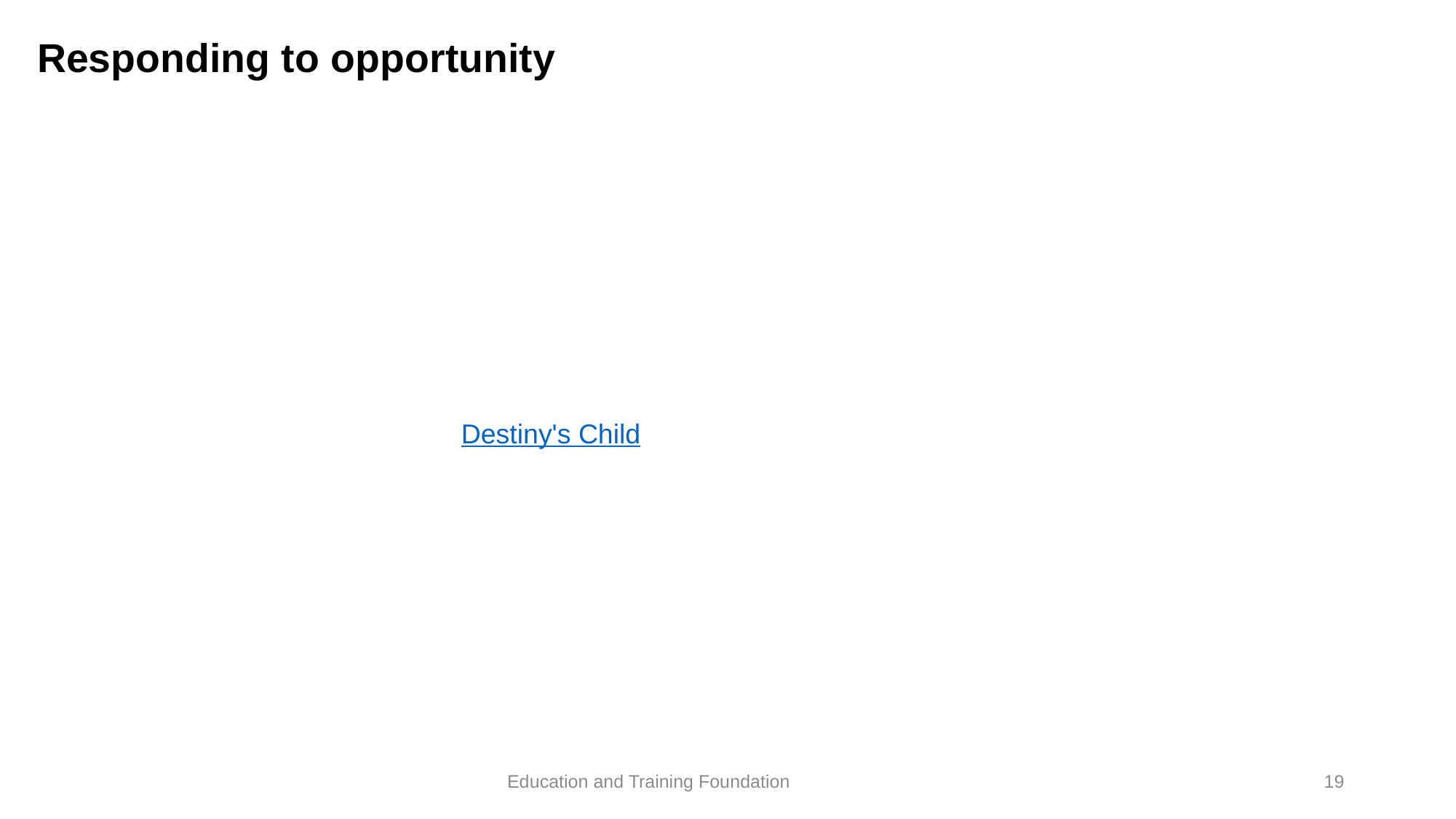

# Responding to opportunity
Destiny's Child
19
Education and Training Foundation